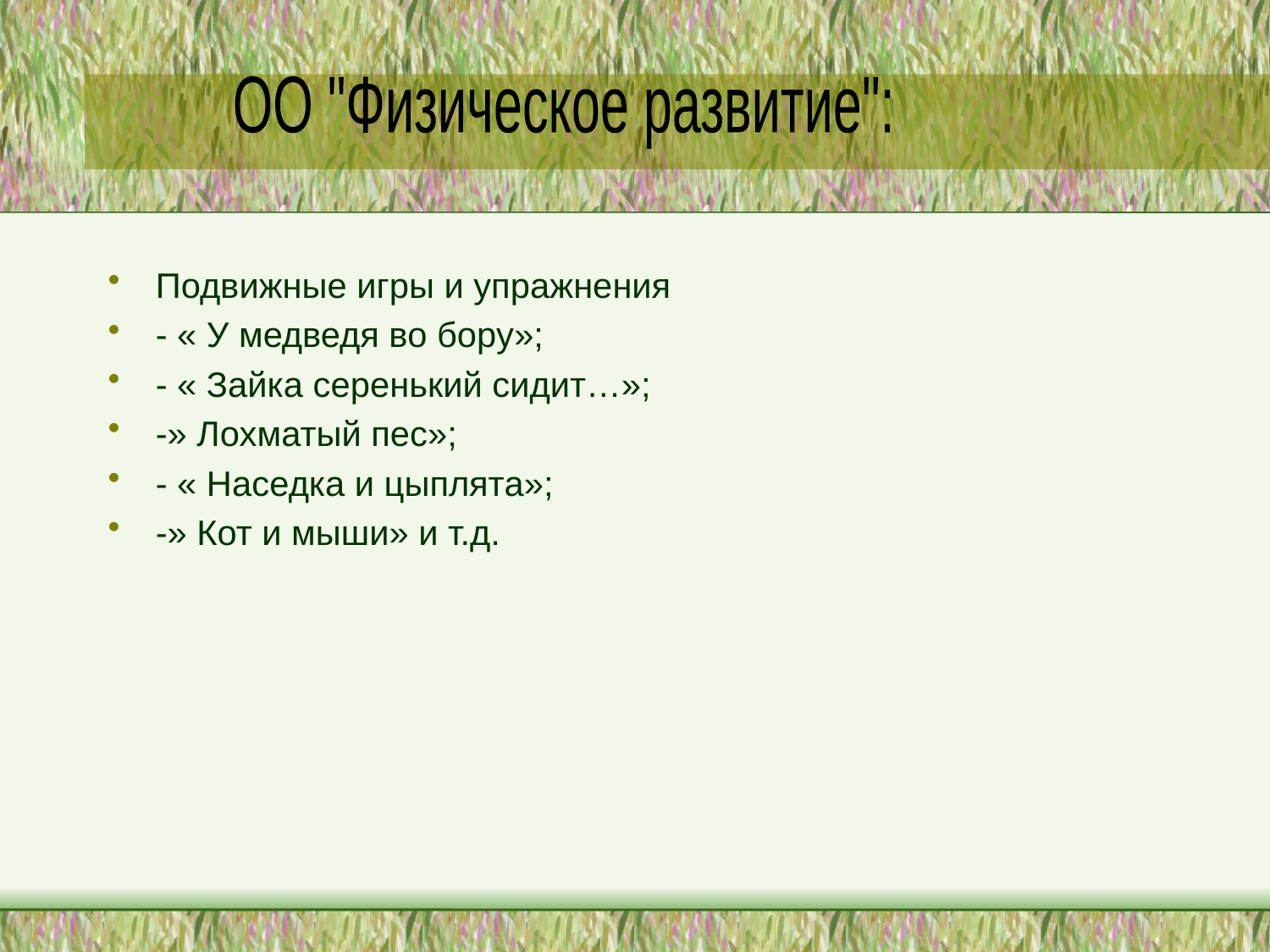

ОО "Физическое развитие":
Подвижные игры и упражнения
- « У медведя во бору»;
- « Зайка серенький сидит…»;
-» Лохматый пес»;
- « Наседка и цыплята»;
-» Кот и мыши» и т.д.